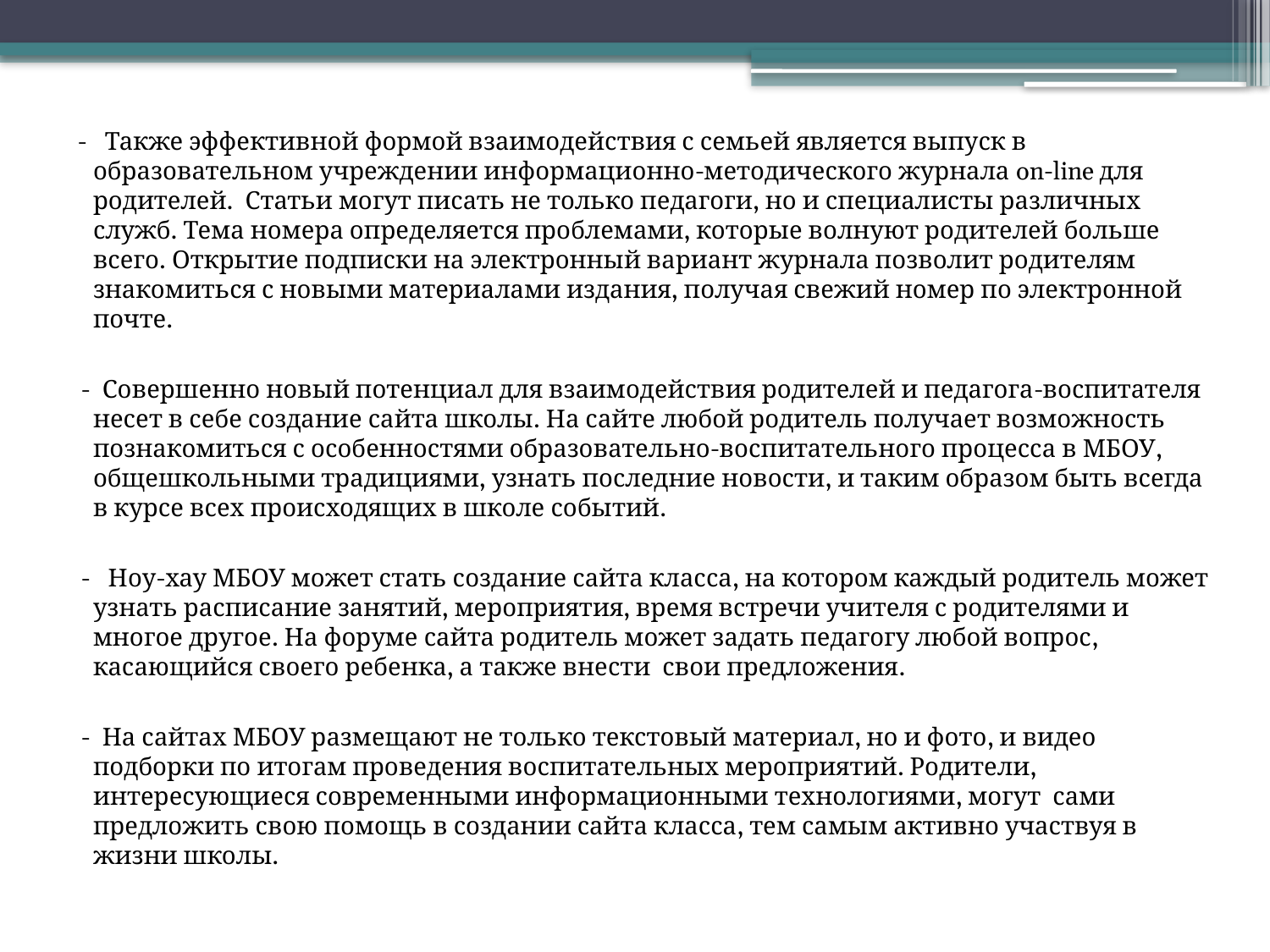

-   Также эффективной формой взаимодействия с семьей является выпуск в образовательном учреждении информационно-методического журнала on-line для родителей.  Статьи могут писать не только педагоги, но и специалисты различных служб. Тема номера определяется проблемами, которые волнуют родителей больше всего. Открытие подписки на электронный вариант журнала позволит родителям знакомиться с новыми материалами издания, получая свежий номер по электронной почте.

    -  Совершенно новый потенциал для взаимодействия родителей и педагога-воспитателя несет в себе создание сайта школы. На сайте любой родитель получает возможность познакомиться с особенностями образовательно-воспитательного процесса в МБОУ, общешкольными традициями, узнать последние новости, и таким образом быть всегда в курсе всех происходящих в школе событий.

    -   Ноу-хау МБОУ может стать создание сайта класса, на котором каждый родитель может узнать расписание занятий, мероприятия, время встречи учителя с родителями и многое другое. На форуме сайта родитель может задать педагогу любой вопрос, касающийся своего ребенка, а также внести  свои предложения.

    -  На сайтах МБОУ размещают не только текстовый материал, но и фото, и видео подборки по итогам проведения воспитательных мероприятий. Родители, интересующиеся современными информационными технологиями, могут  сами предложить свою помощь в создании сайта класса, тем самым активно участвуя в жизни школы.